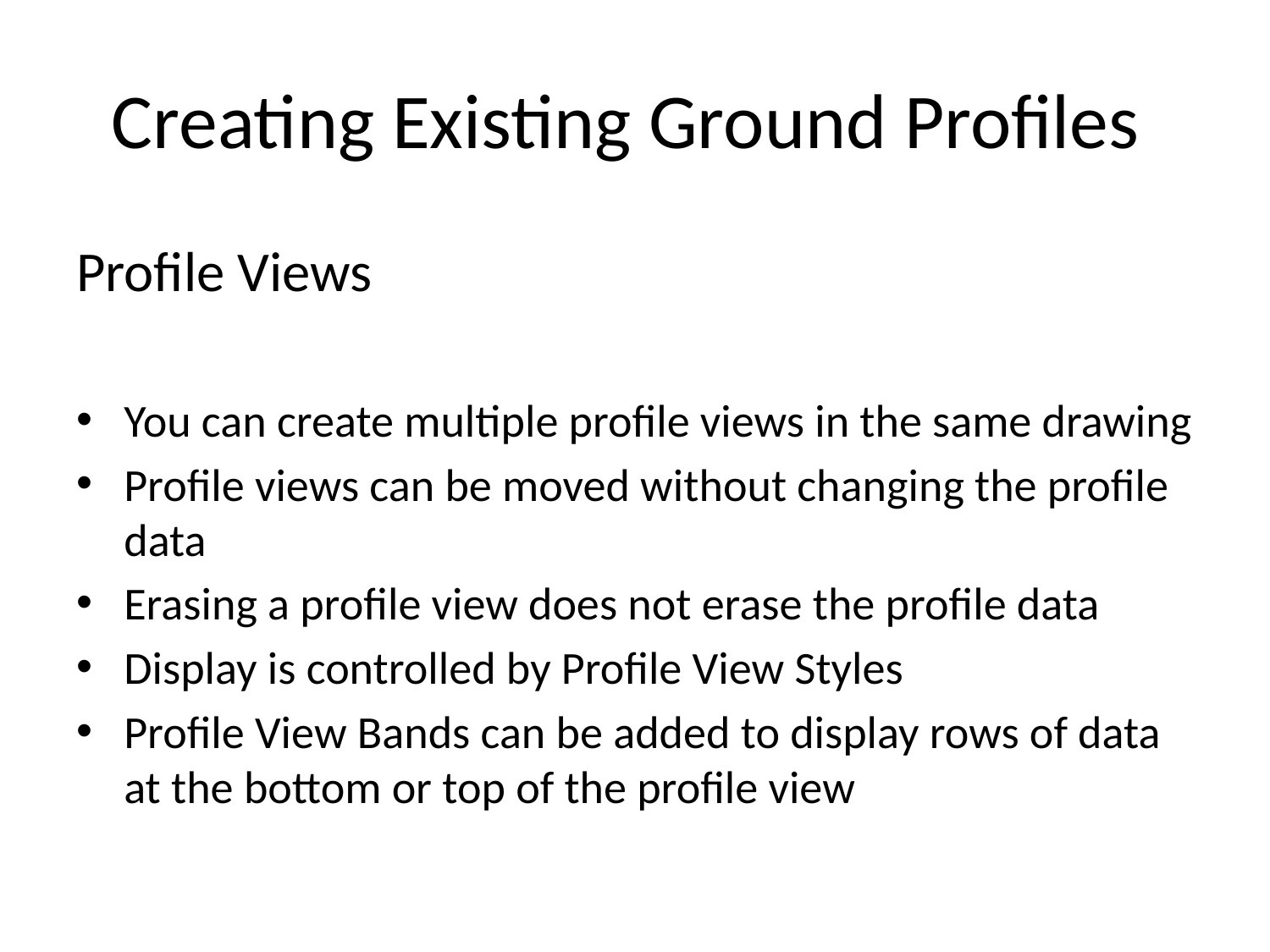

# Creating Existing Ground Profiles
Profile Views

You can create multiple profile views in the same drawing
Profile views can be moved without changing the profile data
Erasing a profile view does not erase the profile data
Display is controlled by Profile View Styles
Profile View Bands can be added to display rows of data at the bottom or top of the profile view